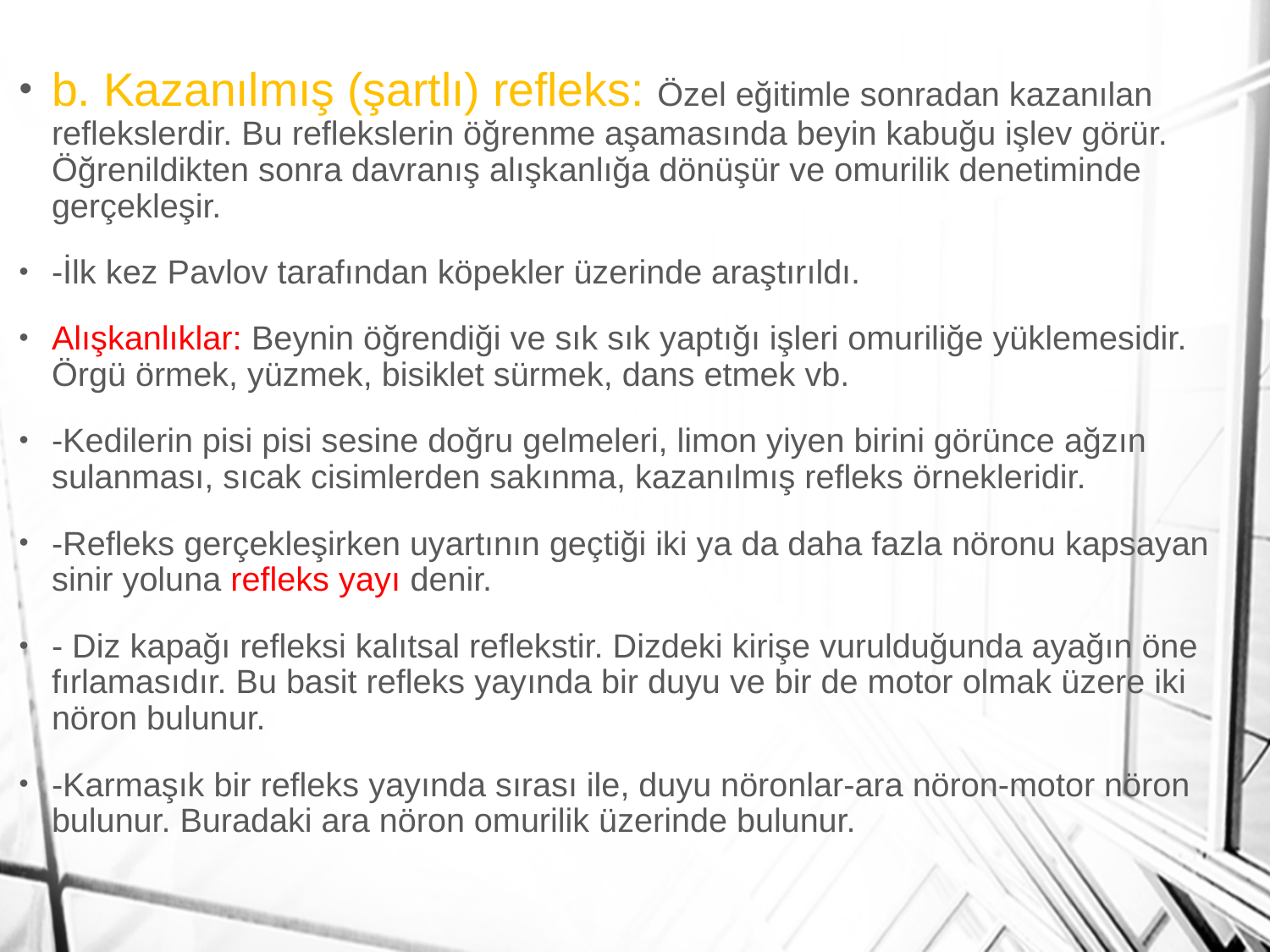

b. Kazanılmış (şartlı) refleks: Özel eğitimle sonradan kazanılan reflekslerdir. Bu reflekslerin öğrenme aşamasında beyin kabuğu işlev görür. Öğrenildikten sonra davranış alışkanlığa dönüşür ve omurilik denetiminde gerçekleşir.
-İlk kez Pavlov tarafından köpekler üzerinde araştırıldı.
Alışkanlıklar: Beynin öğrendiği ve sık sık yaptığı işleri omuriliğe yüklemesidir. Örgü örmek, yüzmek, bisiklet sürmek, dans etmek vb.
-Kedilerin pisi pisi sesine doğru gelmeleri, limon yiyen birini görünce ağzın sulanması, sıcak cisimlerden sakınma, kazanılmış refleks örnekleridir.
-Refleks gerçekleşirken uyartının geçtiği iki ya da daha fazla nöronu kapsayan sinir yoluna refleks yayı denir.
- Diz kapağı refleksi kalıtsal reflekstir. Dizdeki kirişe vurulduğunda ayağın öne fırlamasıdır. Bu basit refleks yayında bir duyu ve bir de motor olmak üzere iki nöron bulunur.
-Karmaşık bir refleks yayında sırası ile, duyu nöronlar-ara nöron-motor nöron bulunur. Buradaki ara nöron omurilik üzerinde bulunur.